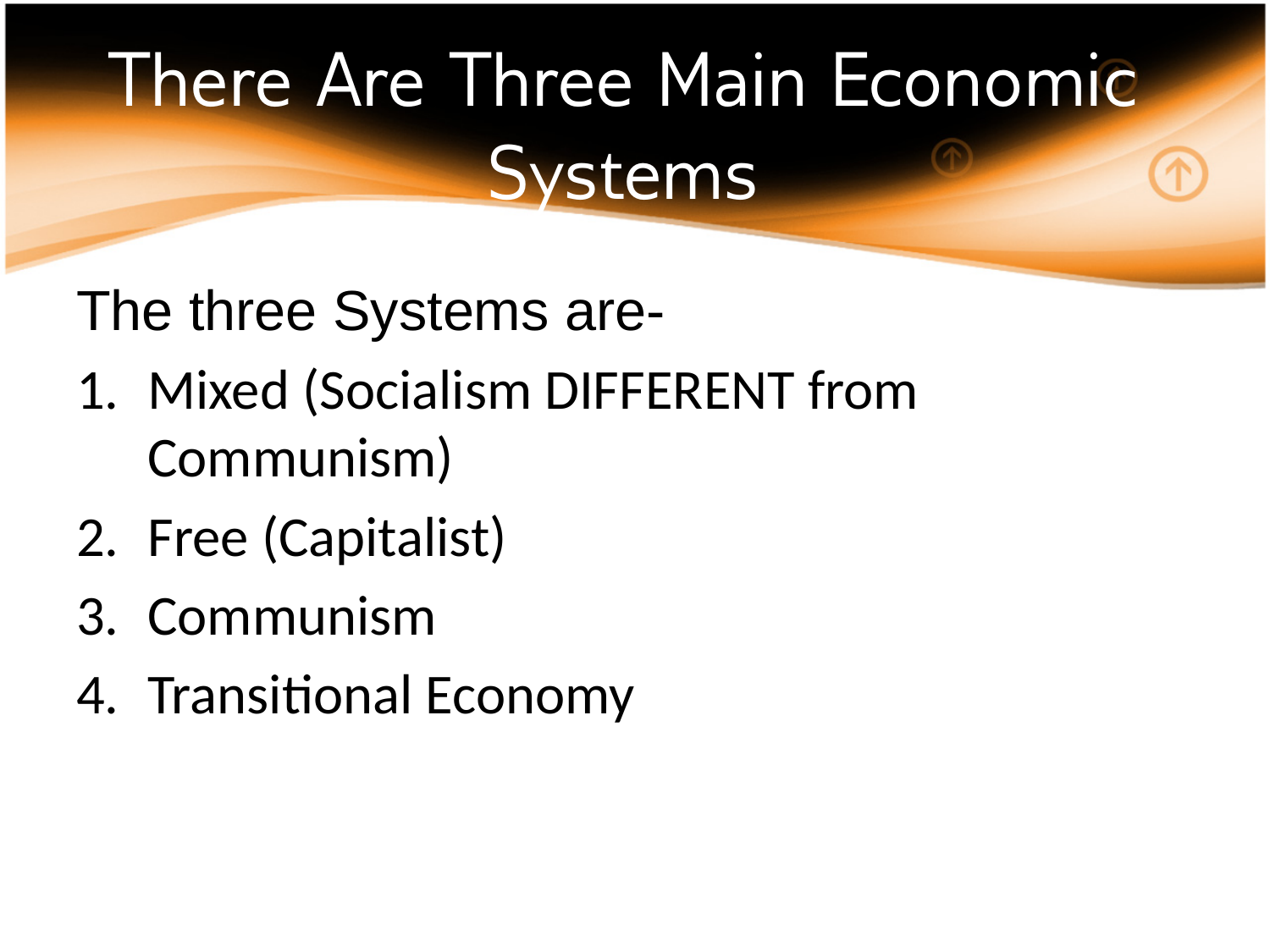

# There Are Three Main Economic  Systems
The three Systems are-
Mixed (Socialism DIFFERENT from Communism)
Free (Capitalist)
Communism
Transitional Economy